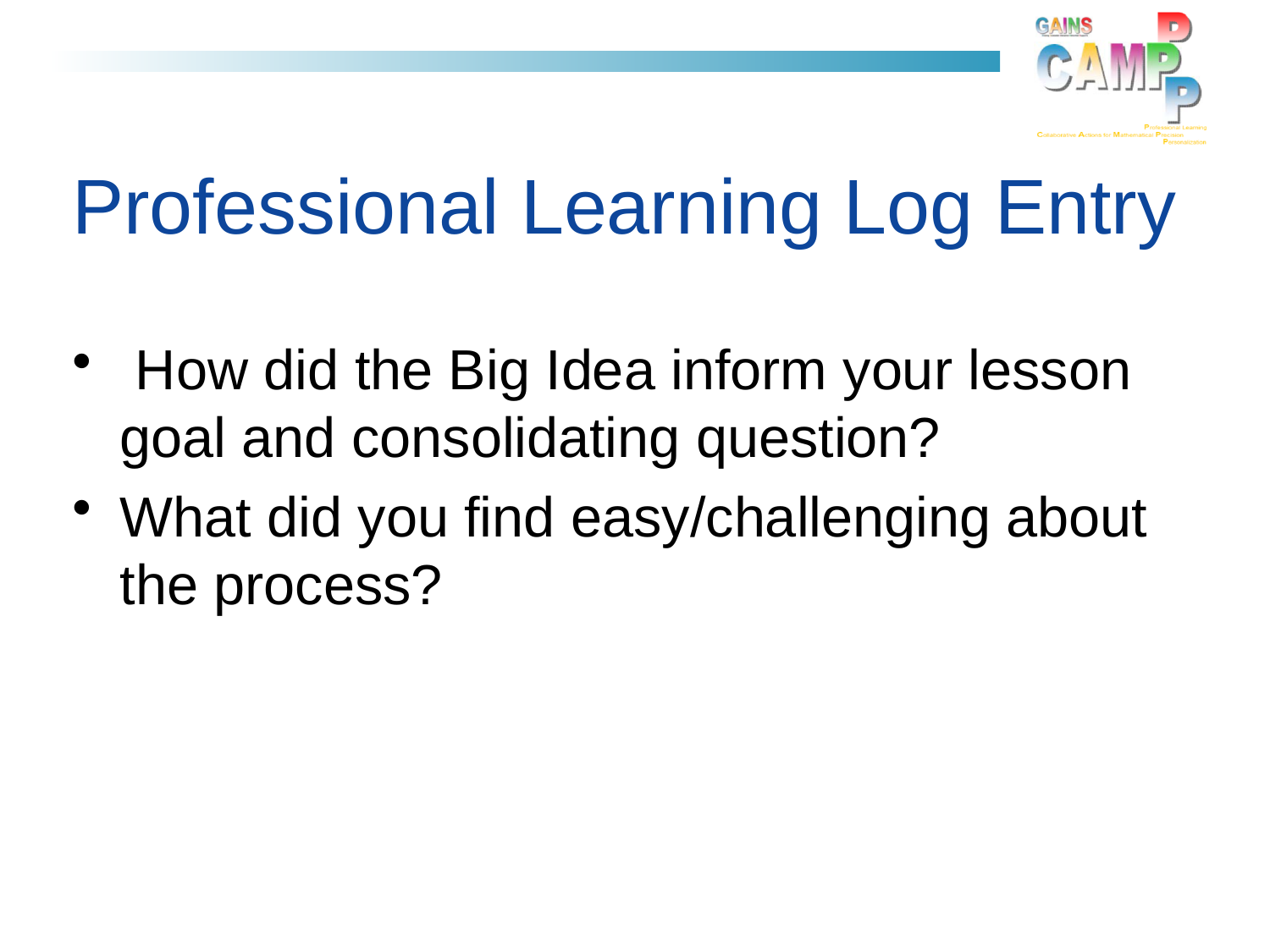

# Professional Learning Log Entry
 How did the Big Idea inform your lesson goal and consolidating question?
What did you find easy/challenging about the process?